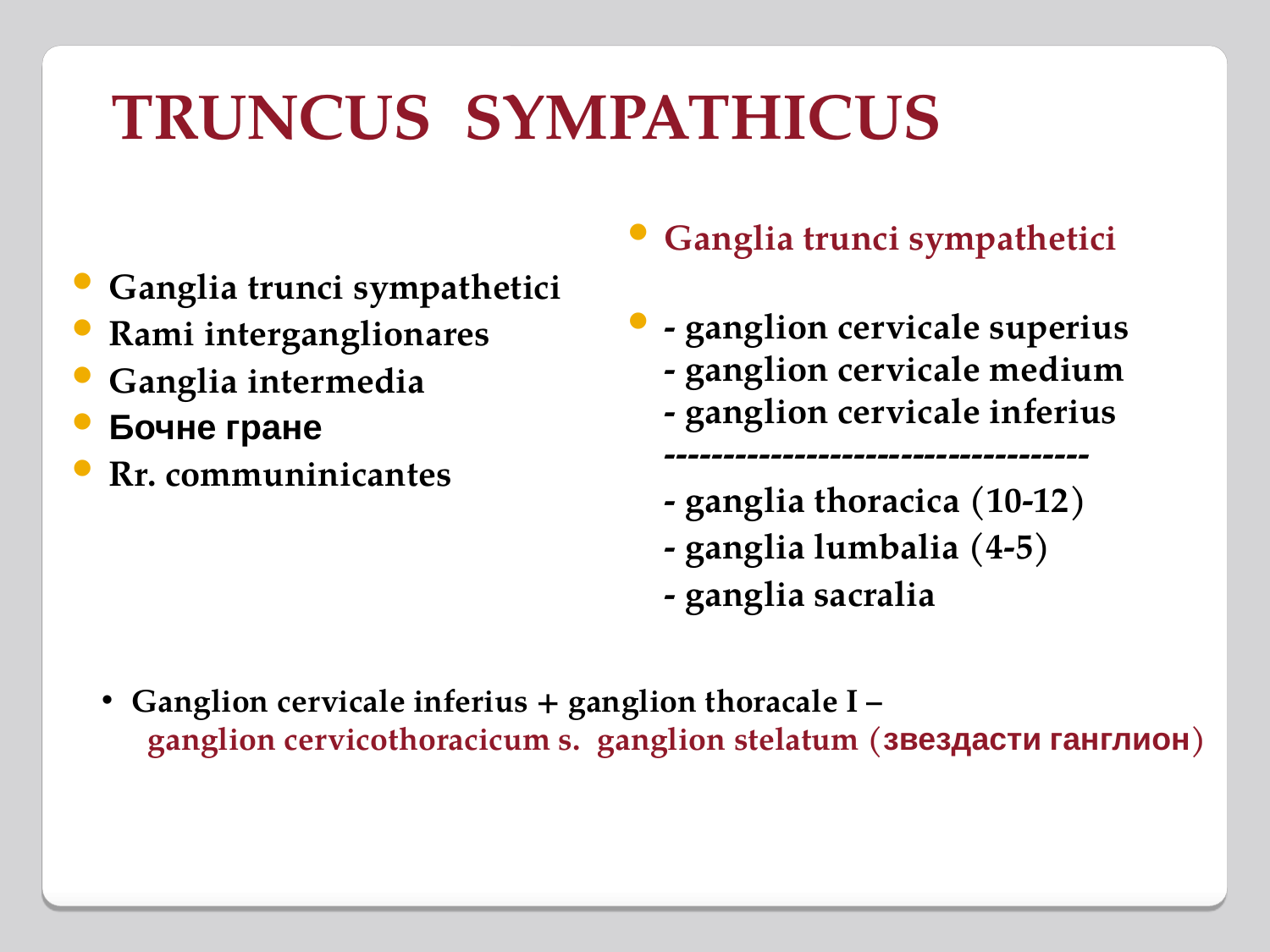

TRUNCUS  SYMPATHICUS
Ganglia trunci sympathetici
- ganglion cervicale superius
- ganglion cervicale medium
- ganglion cervicale inferius
------------------------------------
	- ganglia thoracica (10-12)
	- ganglia lumbalia (4-5)
	- ganglia sacralia

Ganglia trunci sympathetici
Rami interganglionares
Ganglia intermedia
Бочне гране
Rr. communinicantes
Ganglion cervicale inferius + ganglion thoracale I –
  ganglion cervicothoracicum s.  ganglion stelatum (звездасти ганглион)